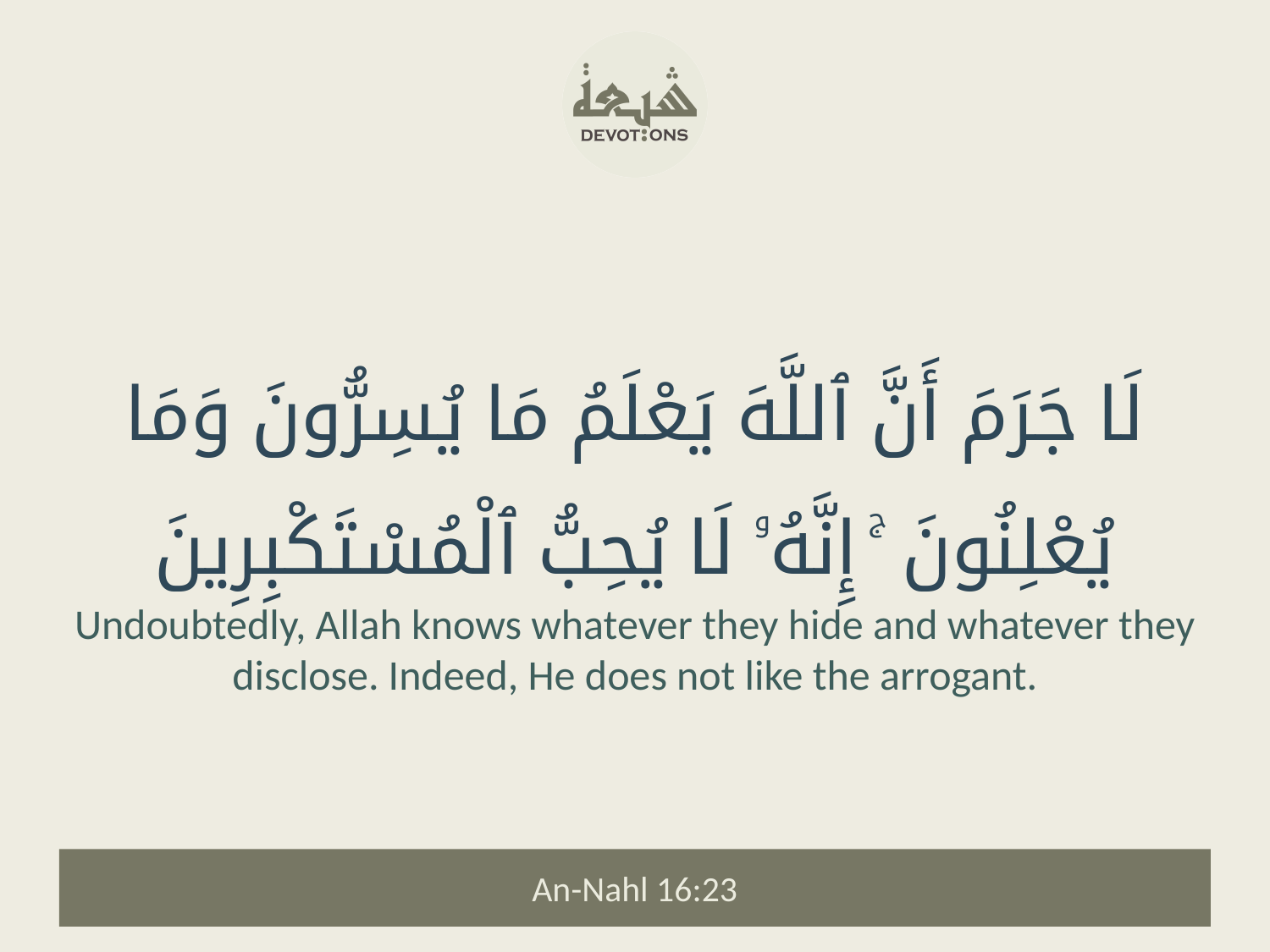

لَا جَرَمَ أَنَّ ٱللَّهَ يَعْلَمُ مَا يُسِرُّونَ وَمَا يُعْلِنُونَ ۚ إِنَّهُۥ لَا يُحِبُّ ٱلْمُسْتَكْبِرِينَ
Undoubtedly, Allah knows whatever they hide and whatever they disclose. Indeed, He does not like the arrogant.
An-Nahl 16:23